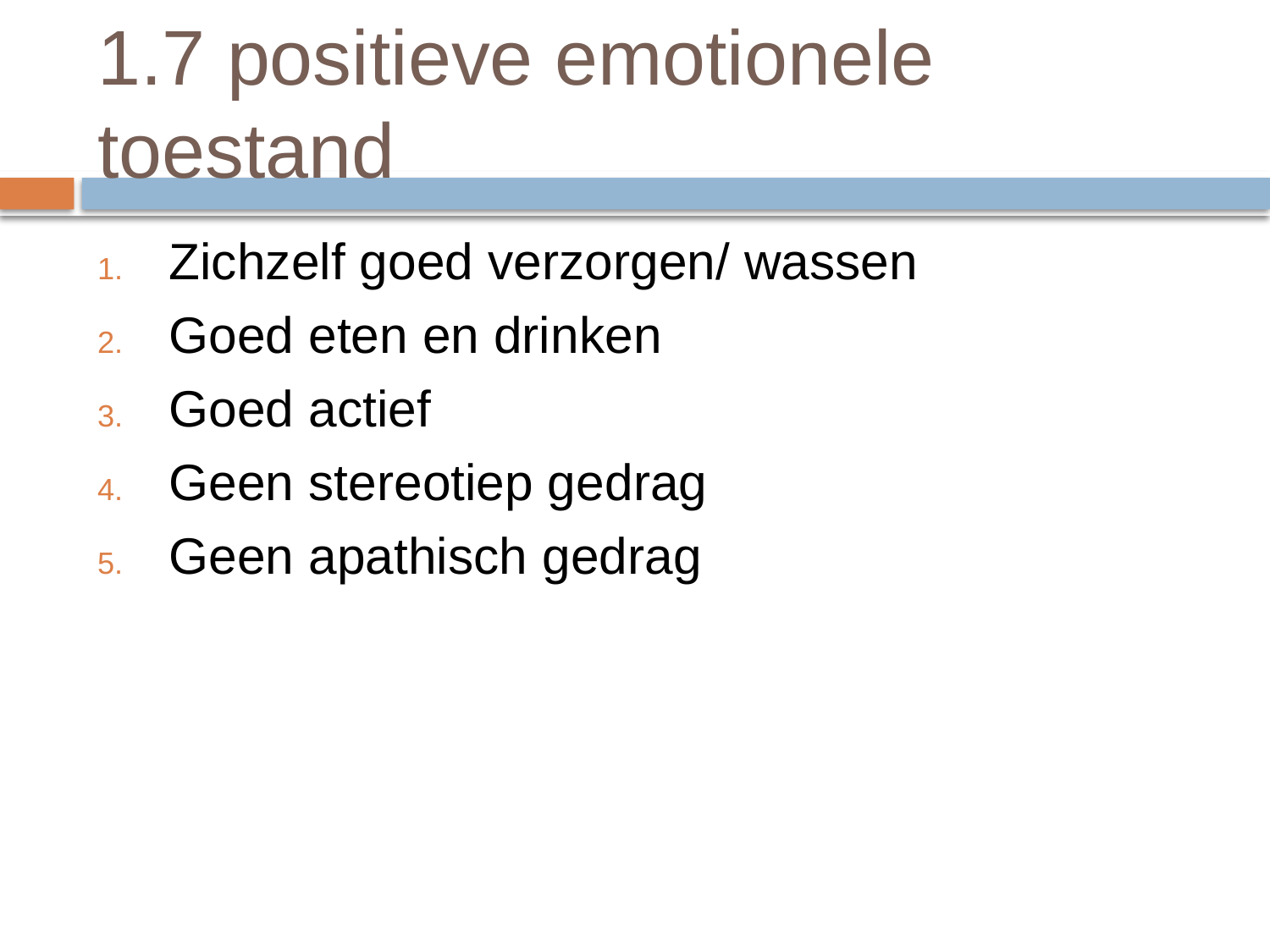

# 1.7 positieve emotionele toestand
Zichzelf goed verzorgen/ wassen
Goed eten en drinken
Goed actief
Geen stereotiep gedrag
Geen apathisch gedrag